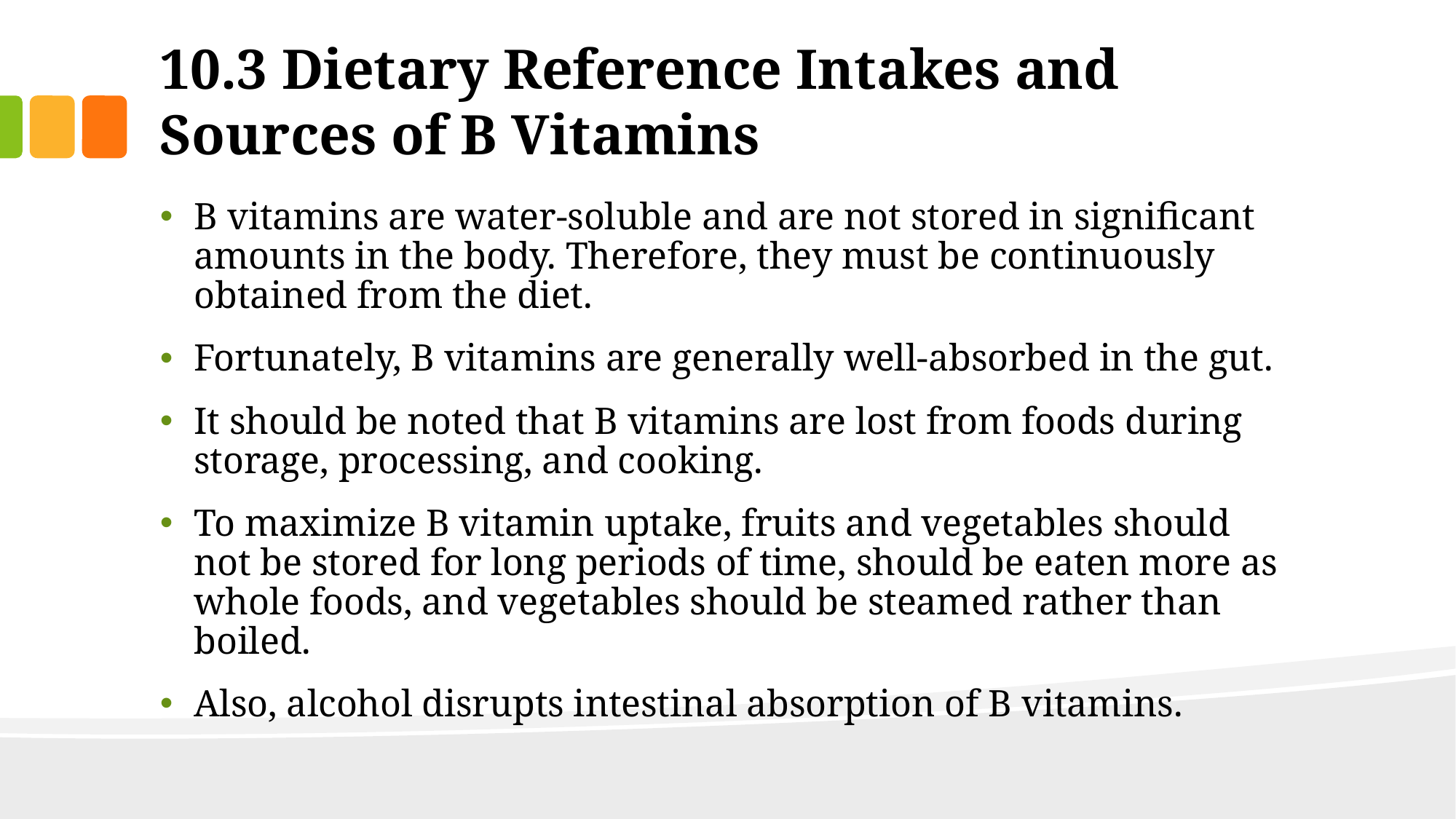

# 10.3 Dietary Reference Intakes and Sources of B Vitamins
B vitamins are water-soluble and are not stored in significant amounts in the body. Therefore, they must be continuously obtained from the diet.
Fortunately, B vitamins are generally well-absorbed in the gut.
It should be noted that B vitamins are lost from foods during storage, processing, and cooking.
To maximize B vitamin uptake, fruits and vegetables should not be stored for long periods of time, should be eaten more as whole foods, and vegetables should be steamed rather than boiled.
Also, alcohol disrupts intestinal absorption of B vitamins.